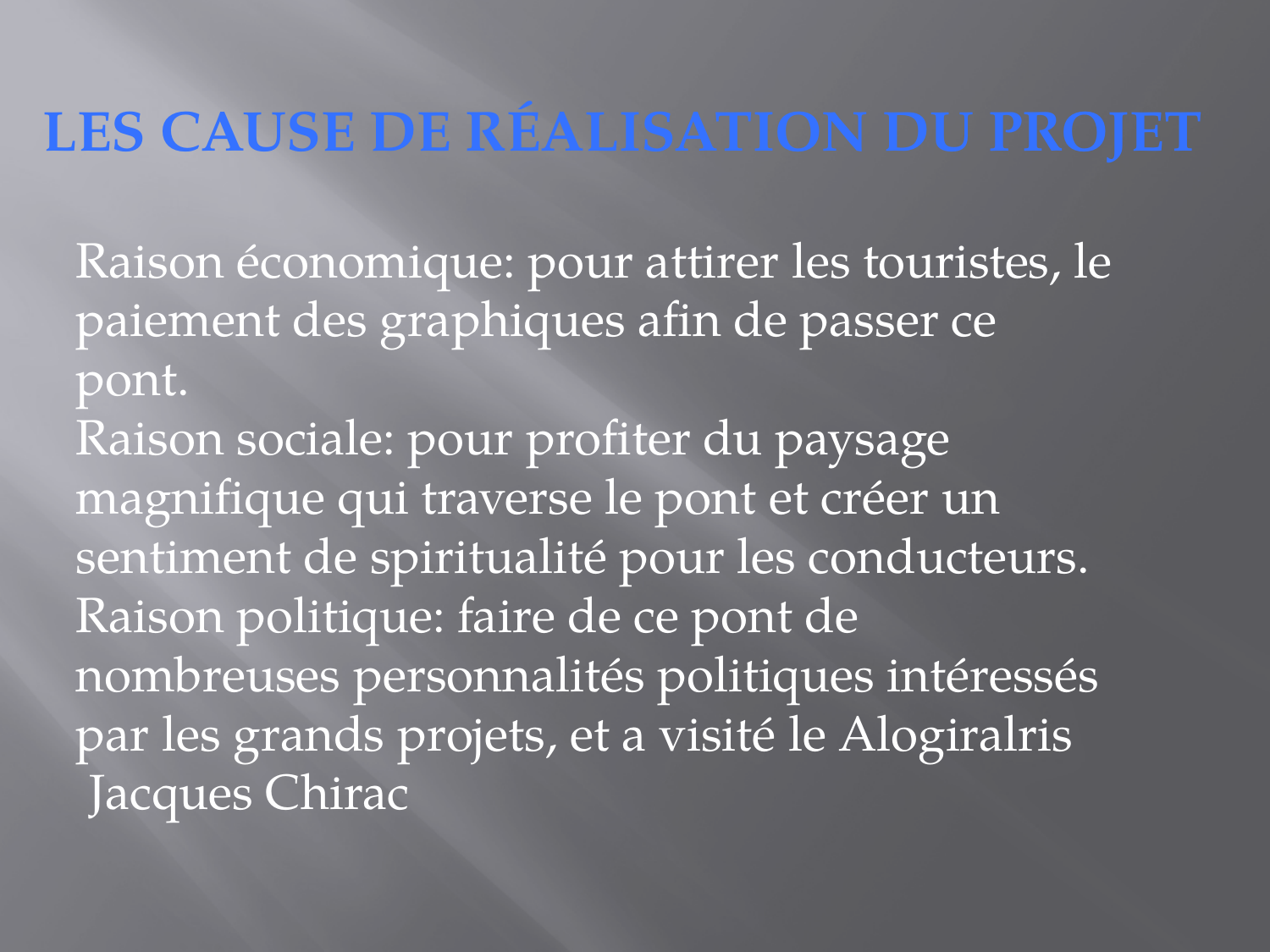

Les cause de réalisation du projet
Raison économique: pour attirer les touristes, le paiement des graphiques afin de passer ce pont.
Raison sociale: pour profiter du paysage magnifique qui traverse le pont et créer un sentiment de spiritualité pour les conducteurs.
Raison politique: faire de ce pont de nombreuses personnalités politiques intéressés par les grands projets, et a visité le Alogiralris Jacques Chirac